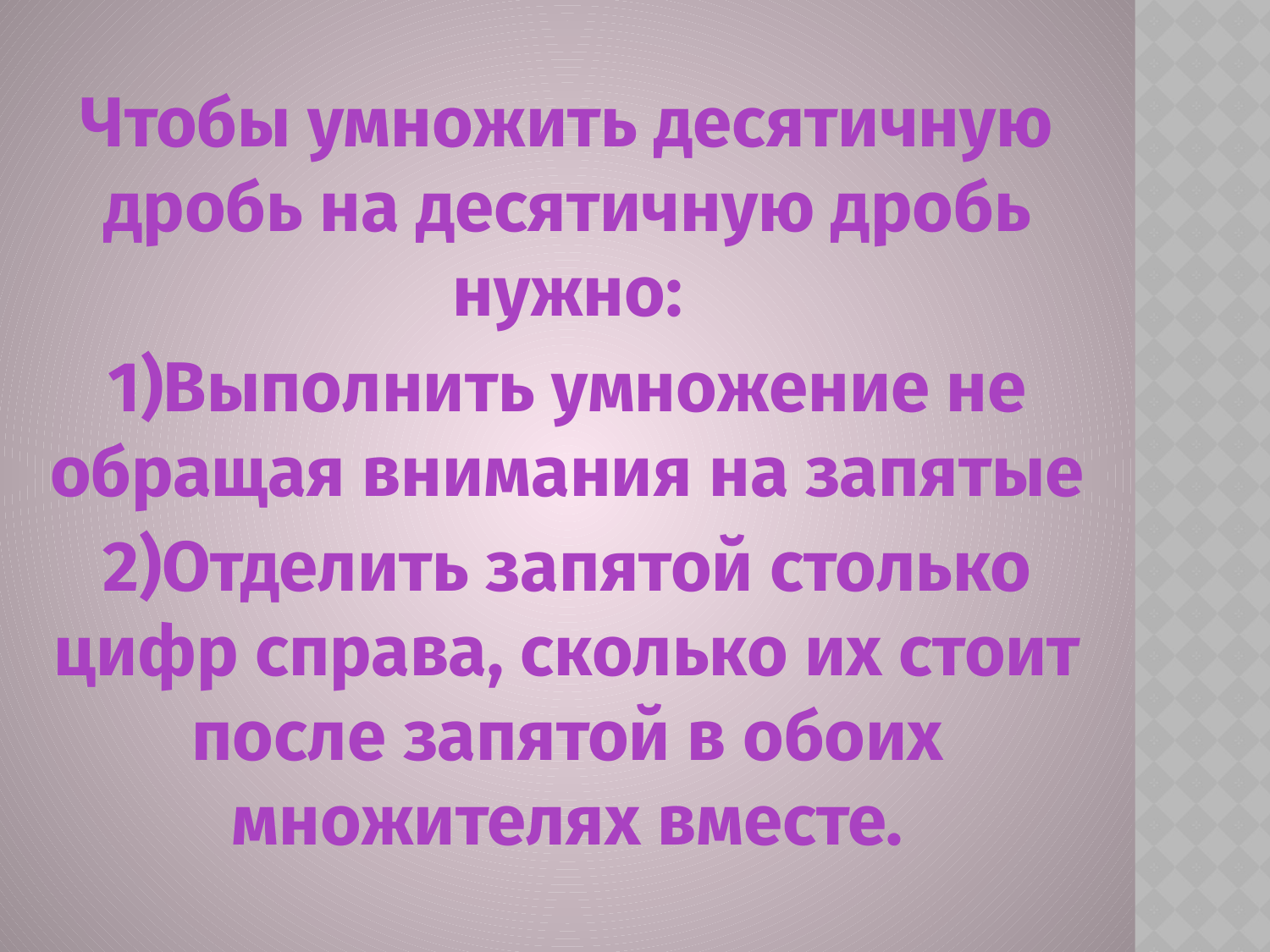

Чтобы умножить десятичную дробь на десятичную дробь нужно:
1)Выполнить умножение не обращая внимания на запятые
2)Отделить запятой столько цифр справа, сколько их стоит после запятой в обоих множителях вместе.

#